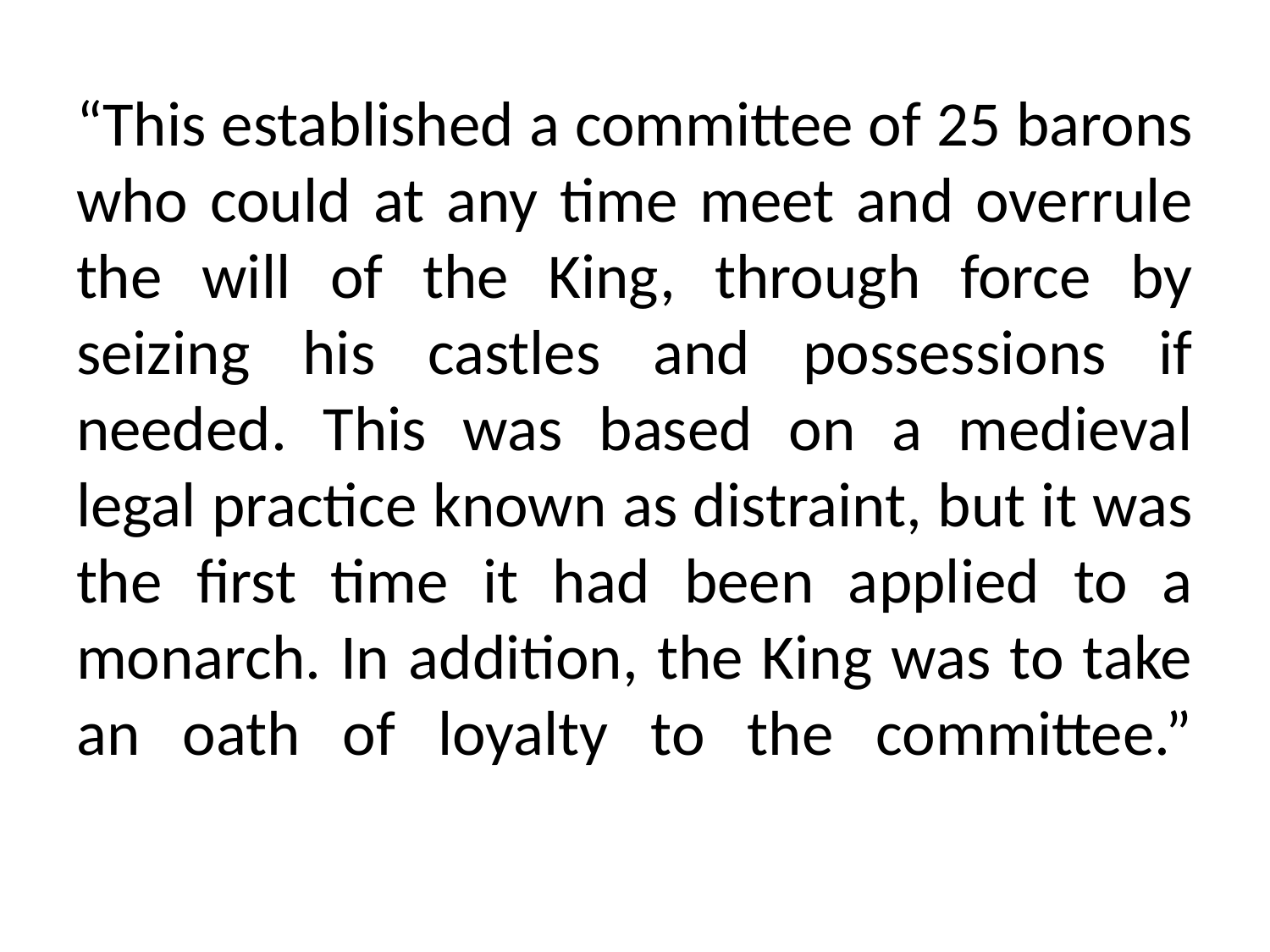

# “This established a committee of 25 barons who could at any time meet and overrule the will of the King, through force by seizing his castles and possessions if needed. This was based on a medieval legal practice known as distraint, but it was the first time it had been applied to a monarch. In addition, the King was to take an oath of loyalty to the committee.”